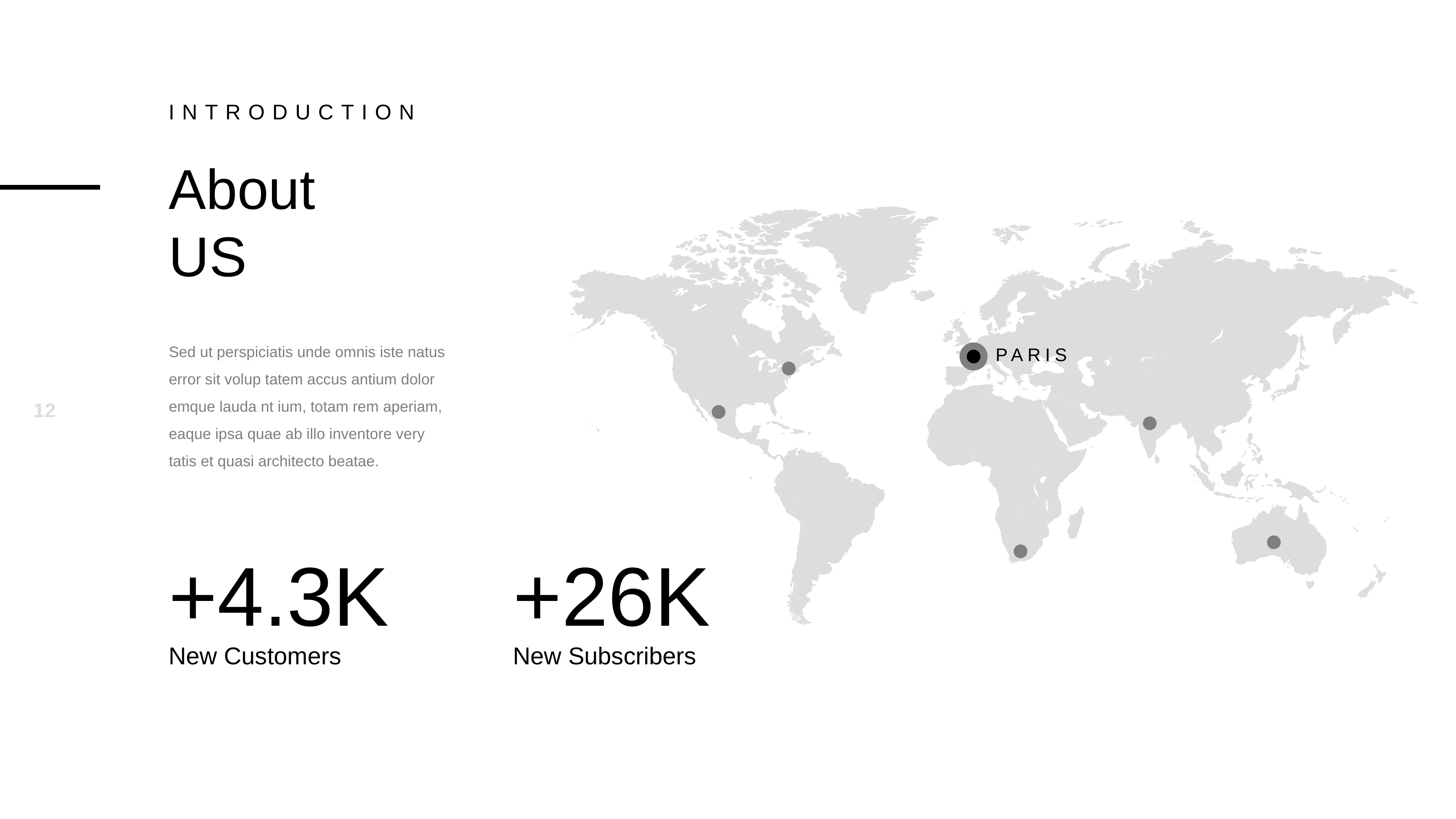

Introduction
About
US

Paris

Sed ut perspiciatis unde omnis iste natus error sit volup tatem accus antium dolor emque lauda nt ium, totam rem aperiam, eaque ipsa quae ab illo inventore very tatis et quasi architecto beatae.
+4.3K
+26K
New Customers
New Subscribers